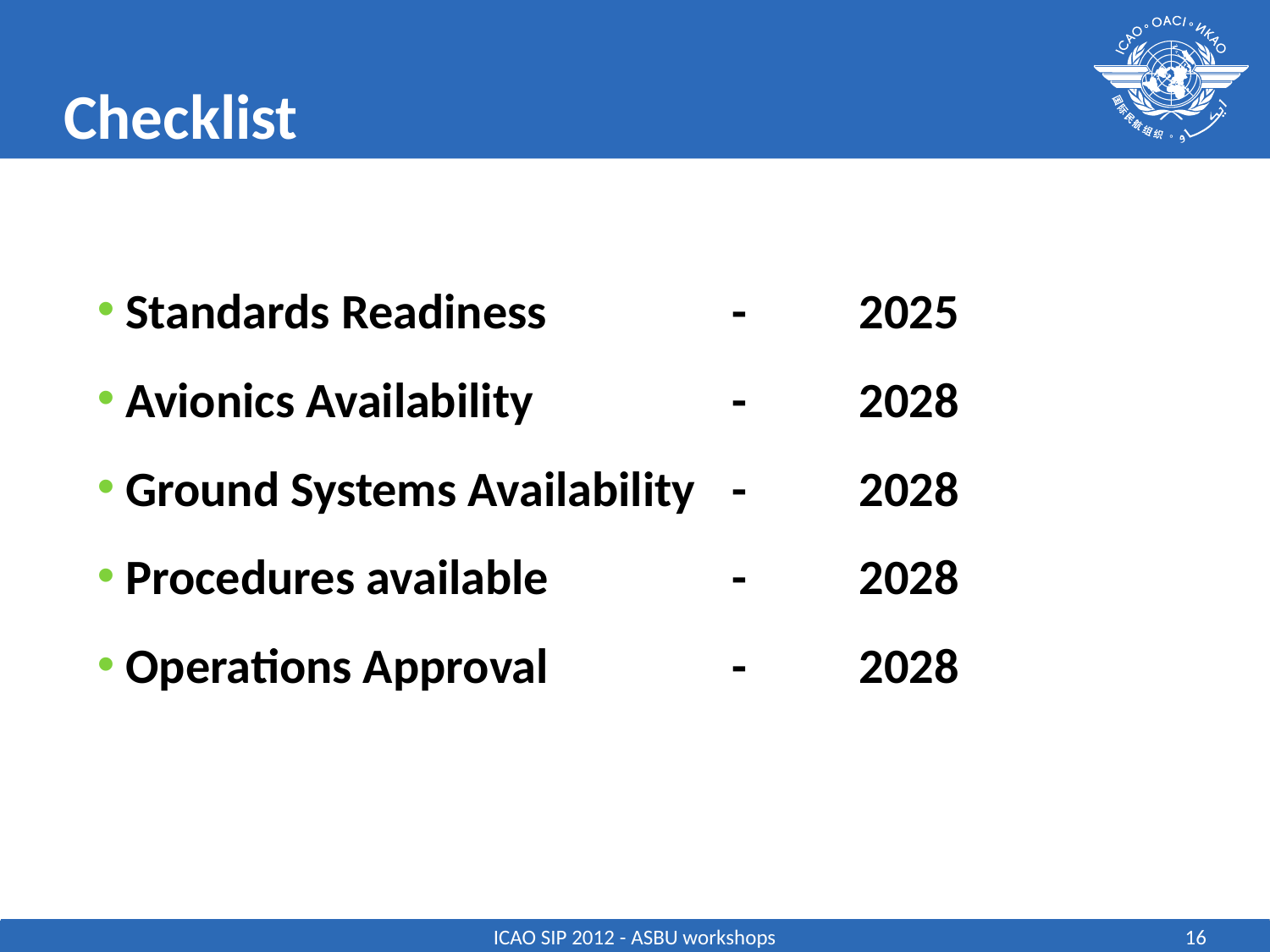

# Checklist
 Standards Readiness		-	2025
 Avionics Availability		-	2028
 Ground Systems Availability	-	2028
 Procedures available		-	2028
 Operations Approval		-	2028
ICAO SIP 2012 - ASBU workshops
16